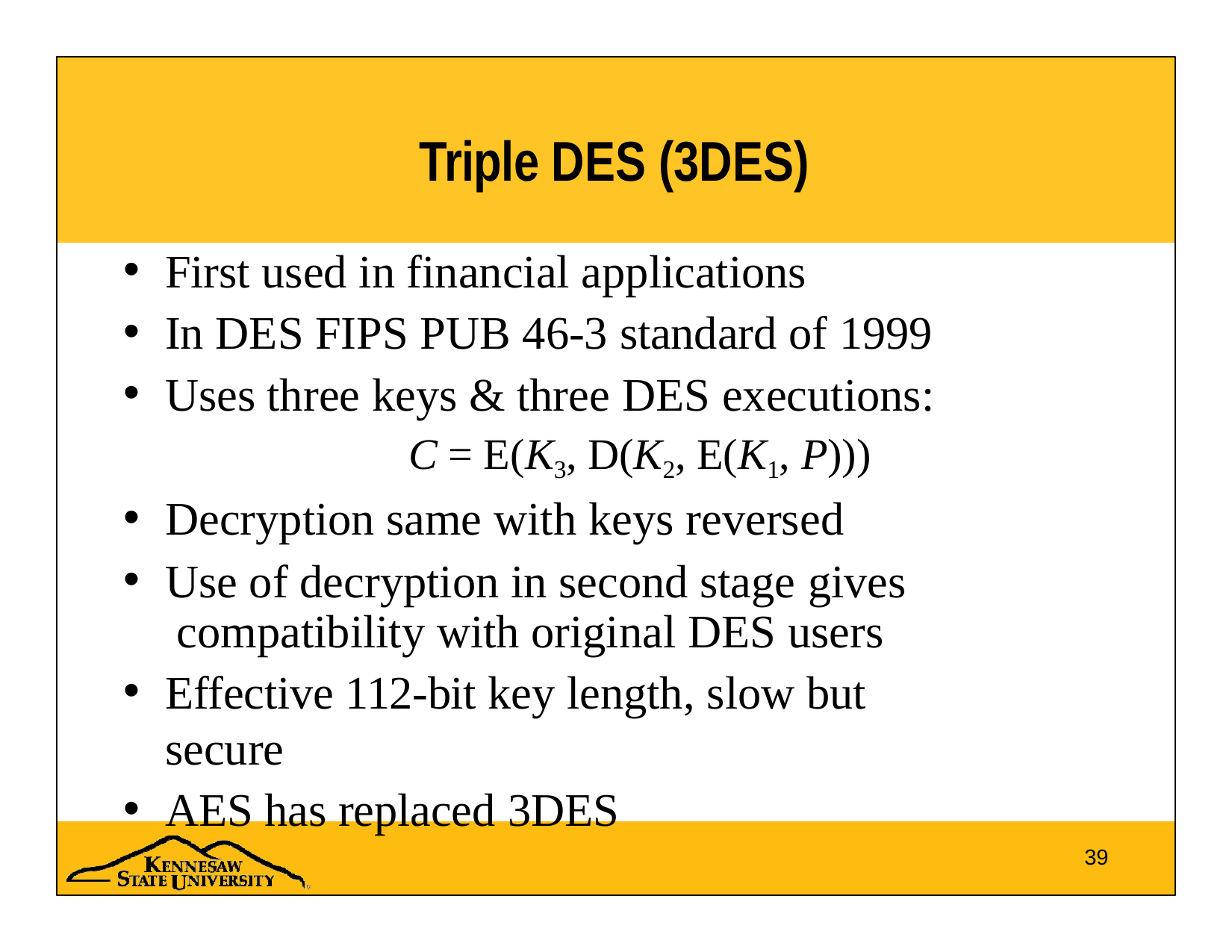

# Triple DES (3DES)
First used in financial applications
In DES FIPS PUB 46-3 standard of 1999
Uses three keys & three DES executions:
C = E(K3, D(K2, E(K1, P)))
Decryption same with keys reversed
Use of decryption in second stage gives  compatibility with original DES users
Effective 112-bit key length, slow but secure
AES has replaced 3DES

39